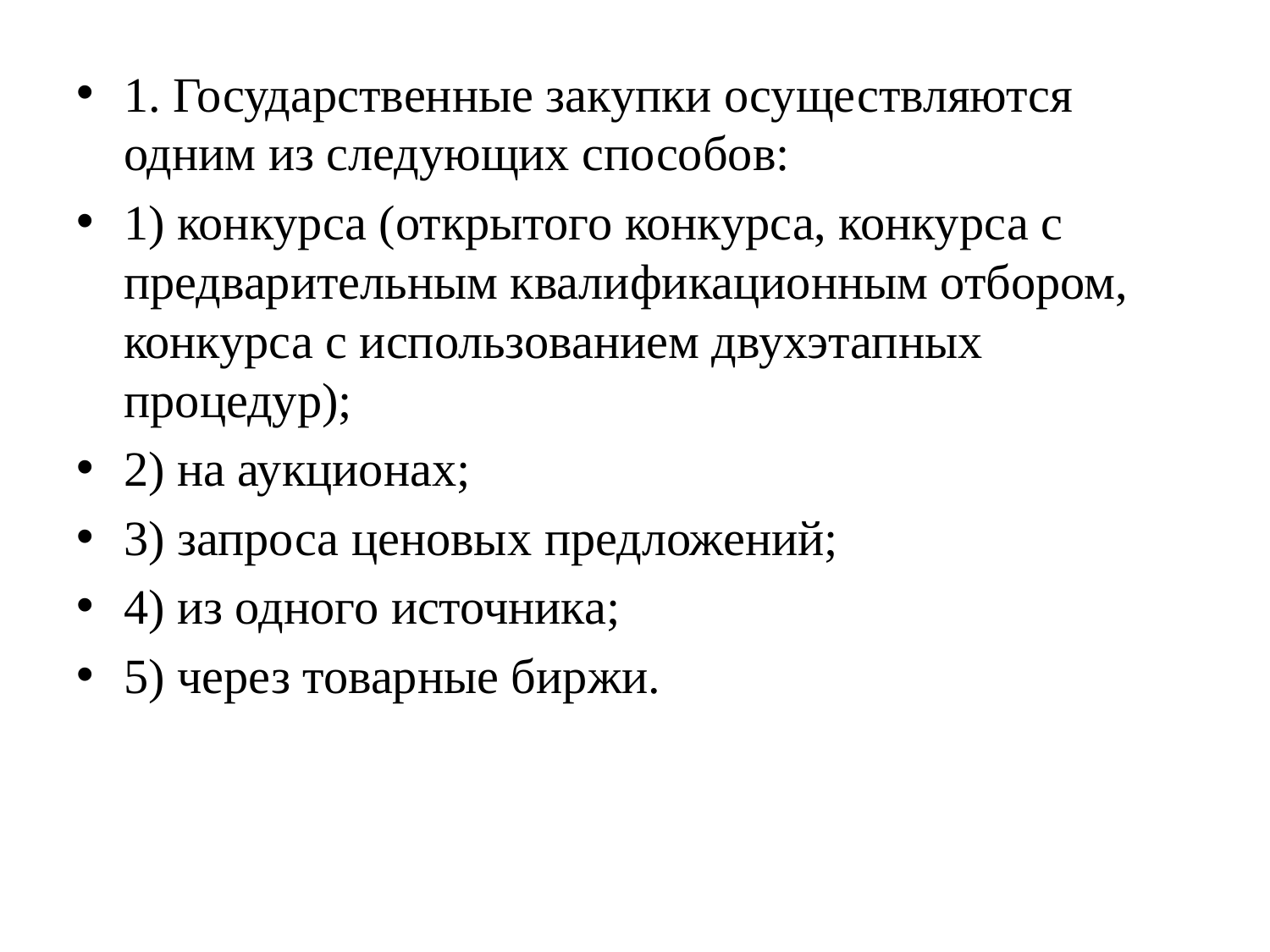

1. Государственные закупки осуществляются одним из следующих способов:
1) конкурса (открытого конкурса, конкурса с предварительным квалификационным отбором, конкурса с использованием двухэтапных процедур);
2) на аукционах;
3) запроса ценовых предложений;
4) из одного источника;
5) через товарные биржи.